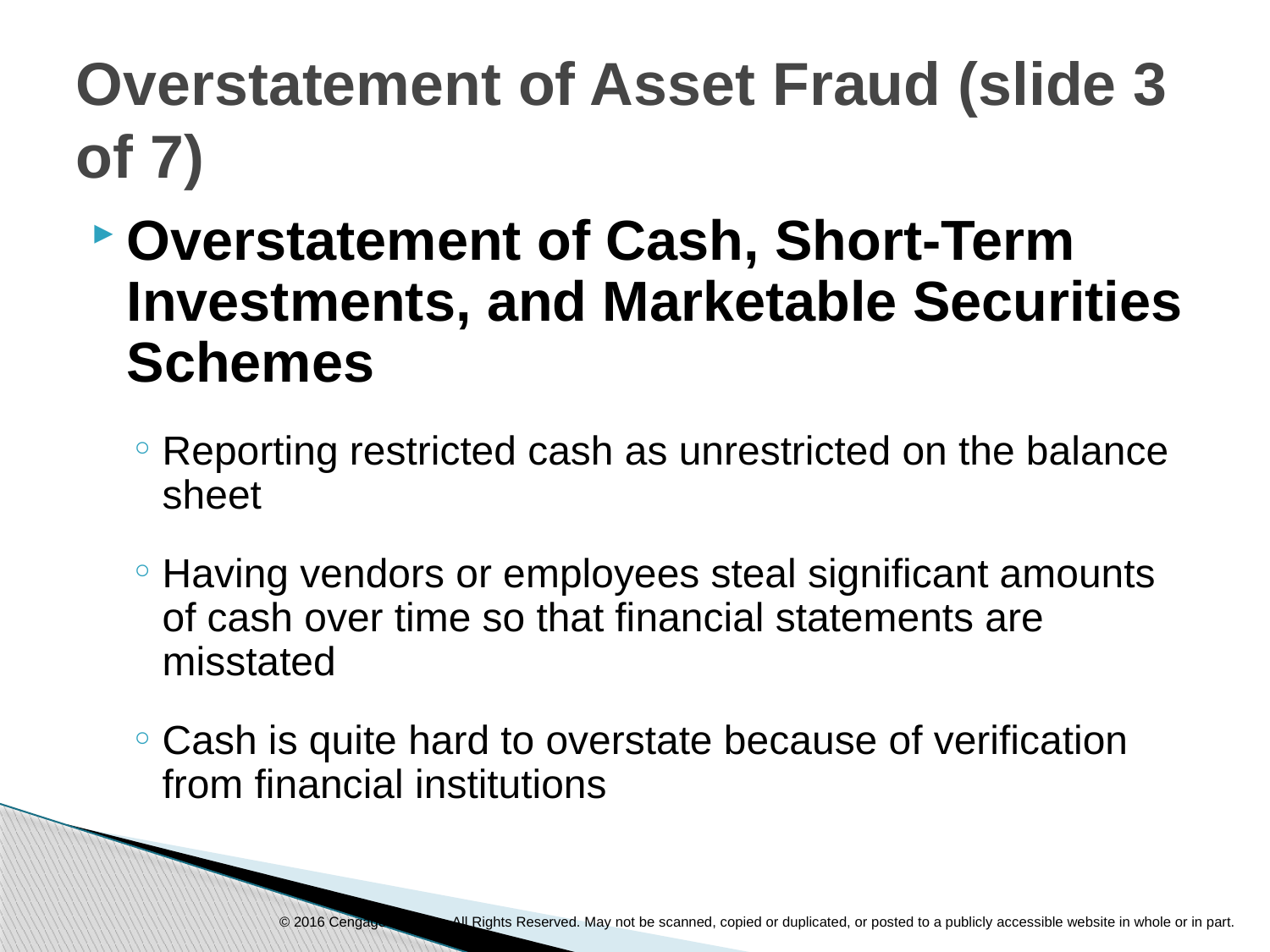

# Overstatement of Asset Fraud (slide 3 of 7)
Overstatement of Cash, Short-Term Investments, and Marketable Securities Schemes

Reporting restricted cash as unrestricted on the balance sheet

Having vendors or employees steal significant amounts of cash over time so that financial statements are misstated

Cash is quite hard to overstate because of verification from financial institutions
© 2016 Cengage Learning. All Rights Reserved. May not be scanned, copied or duplicated, or posted to a publicly accessible website in whole or in part.
© 2011 Cengage Learning. All Rights Reserved. May not be copied, scanned, or duplicated, in whole or in part, except for use as permitted in a license distributed with a certain product or service or otherwise on a password-protected website for classroom use.